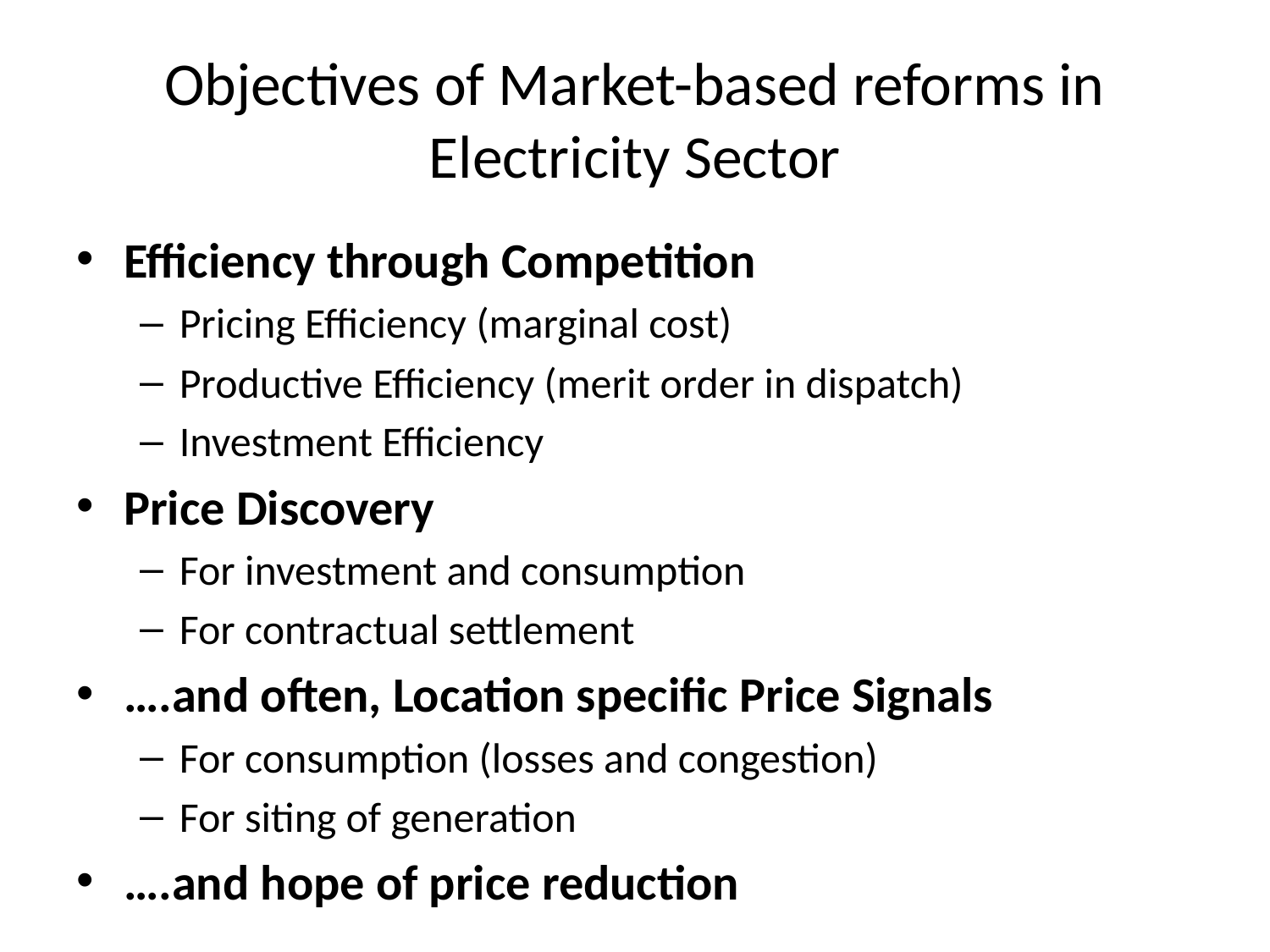

# Objectives of Market-based reforms in Electricity Sector
Efficiency through Competition
Pricing Efficiency (marginal cost)
Productive Efficiency (merit order in dispatch)
Investment Efficiency
Price Discovery
For investment and consumption
For contractual settlement
….and often, Location specific Price Signals
For consumption (losses and congestion)
For siting of generation
….and hope of price reduction